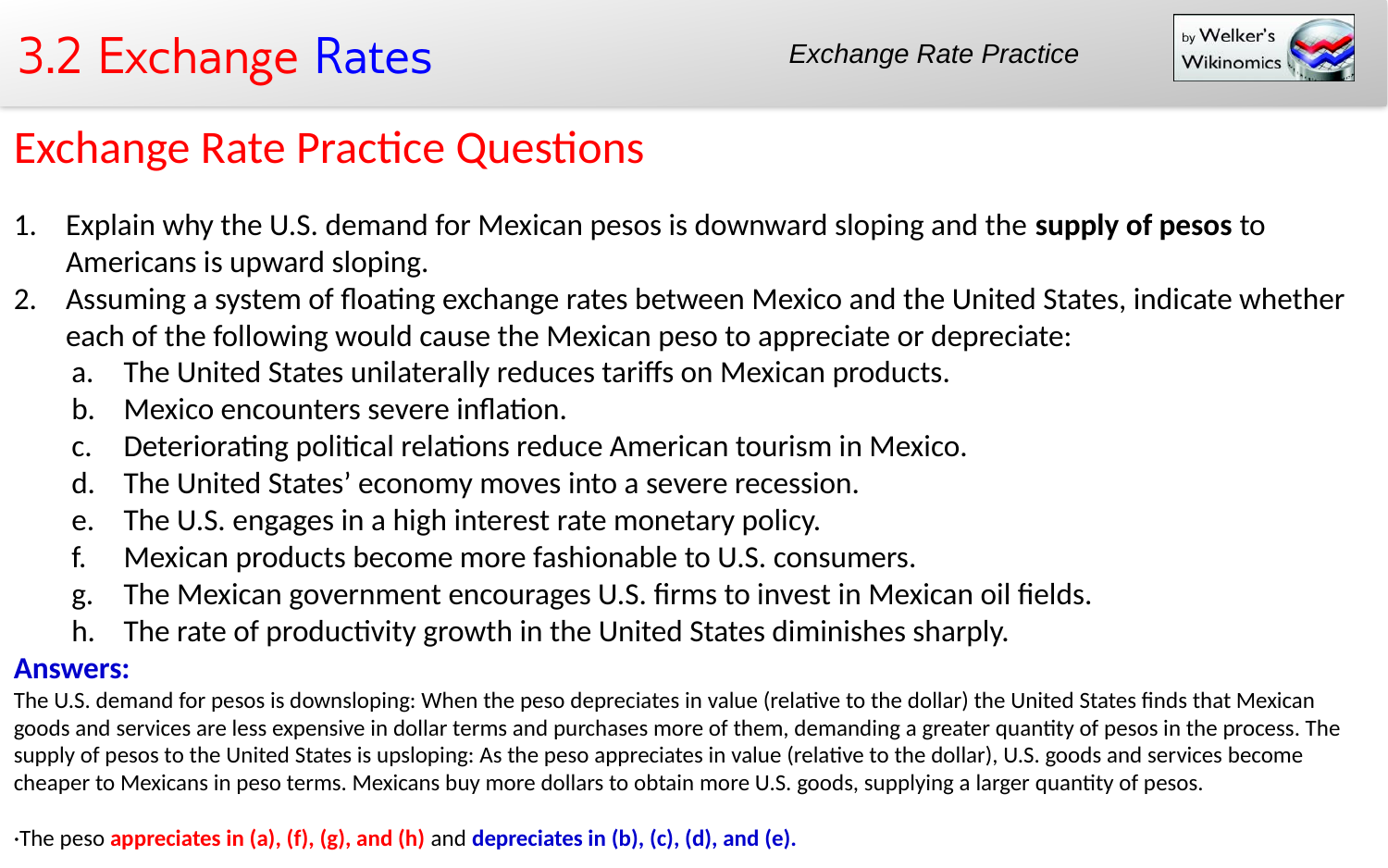

Exchange Rate Practice
Exchange Rate Practice Questions

Explain why the U.S. demand for Mexican pesos is downward sloping and the supply of pesos to Americans is upward sloping.
Assuming a system of floating exchange rates between Mexico and the United States, indicate whether each of the following would cause the Mexican peso to appreciate or depreciate:
The United States unilaterally reduces tariffs on Mexican products.
Mexico encounters severe inflation.
Deteriorating political relations reduce American tourism in Mexico.
The United States’ economy moves into a severe recession.
The U.S. engages in a high interest rate monetary policy.
Mexican products become more fashionable to U.S. consumers.
The Mexican government encourages U.S. firms to invest in Mexican oil fields.
The rate of productivity growth in the United States diminishes sharply.
Answers:
The U.S. demand for pesos is downsloping: When the peso depreciates in value (relative to the dollar) the United States finds that Mexican goods and services are less expensive in dollar terms and purchases more of them, demanding a greater quantity of pesos in the process. The supply of pesos to the United States is upsloping: As the peso appreciates in value (relative to the dollar), U.S. goods and services become cheaper to Mexicans in peso terms. Mexicans buy more dollars to obtain more U.S. goods, supplying a larger quantity of pesos.

·The peso appreciates in (a), (f), (g), and (h) and depreciates in (b), (c), (d), and (e).